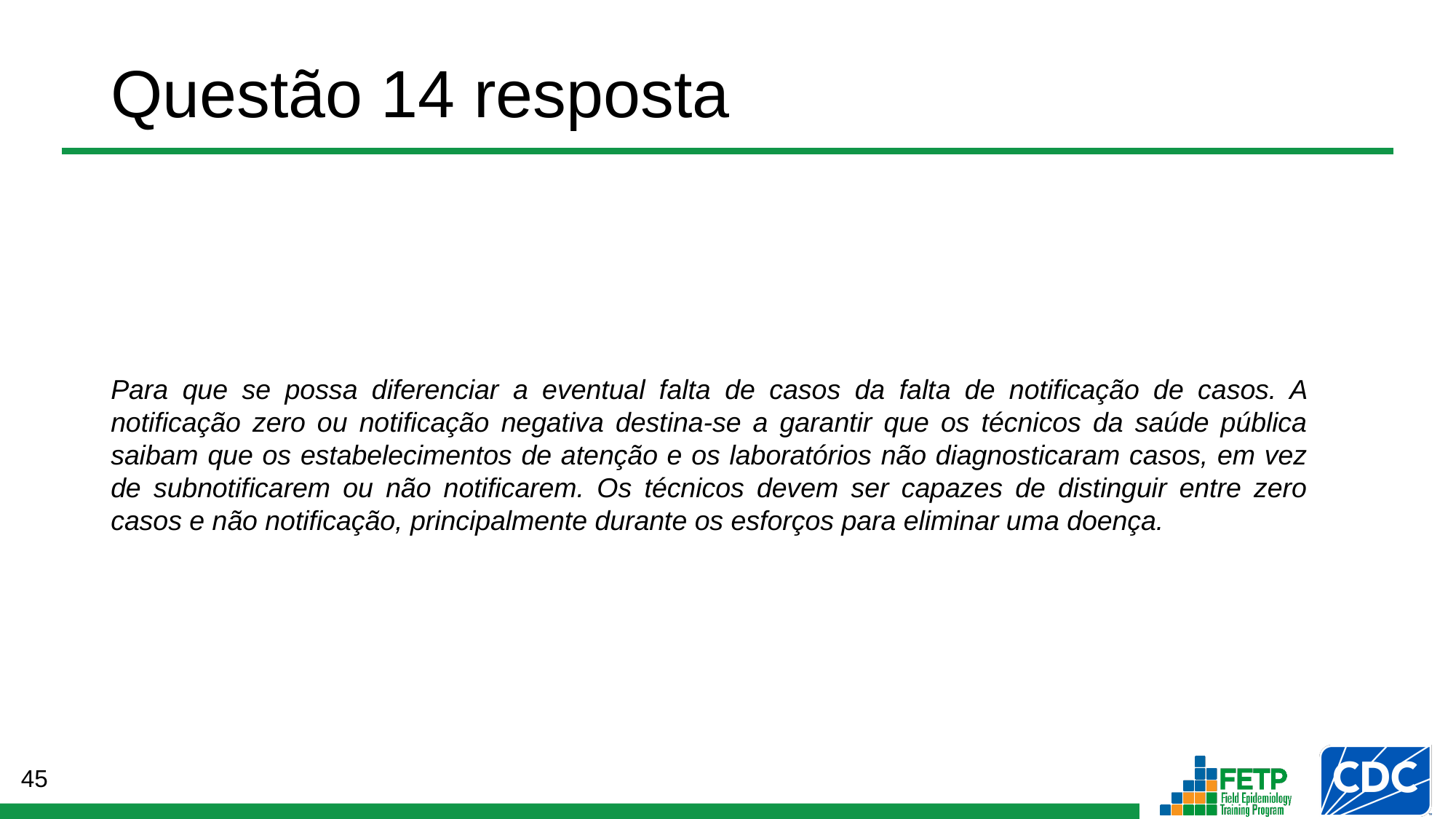

# Questão 14 resposta
Para que se possa diferenciar a eventual falta de casos da falta de notificação de casos. A notificação zero ou notificação negativa destina-se a garantir que os técnicos da saúde pública saibam que os estabelecimentos de atenção e os laboratórios não diagnosticaram casos, em vez de subnotificarem ou não notificarem. Os técnicos devem ser capazes de distinguir entre zero casos e não notificação, principalmente durante os esforços para eliminar uma doença.